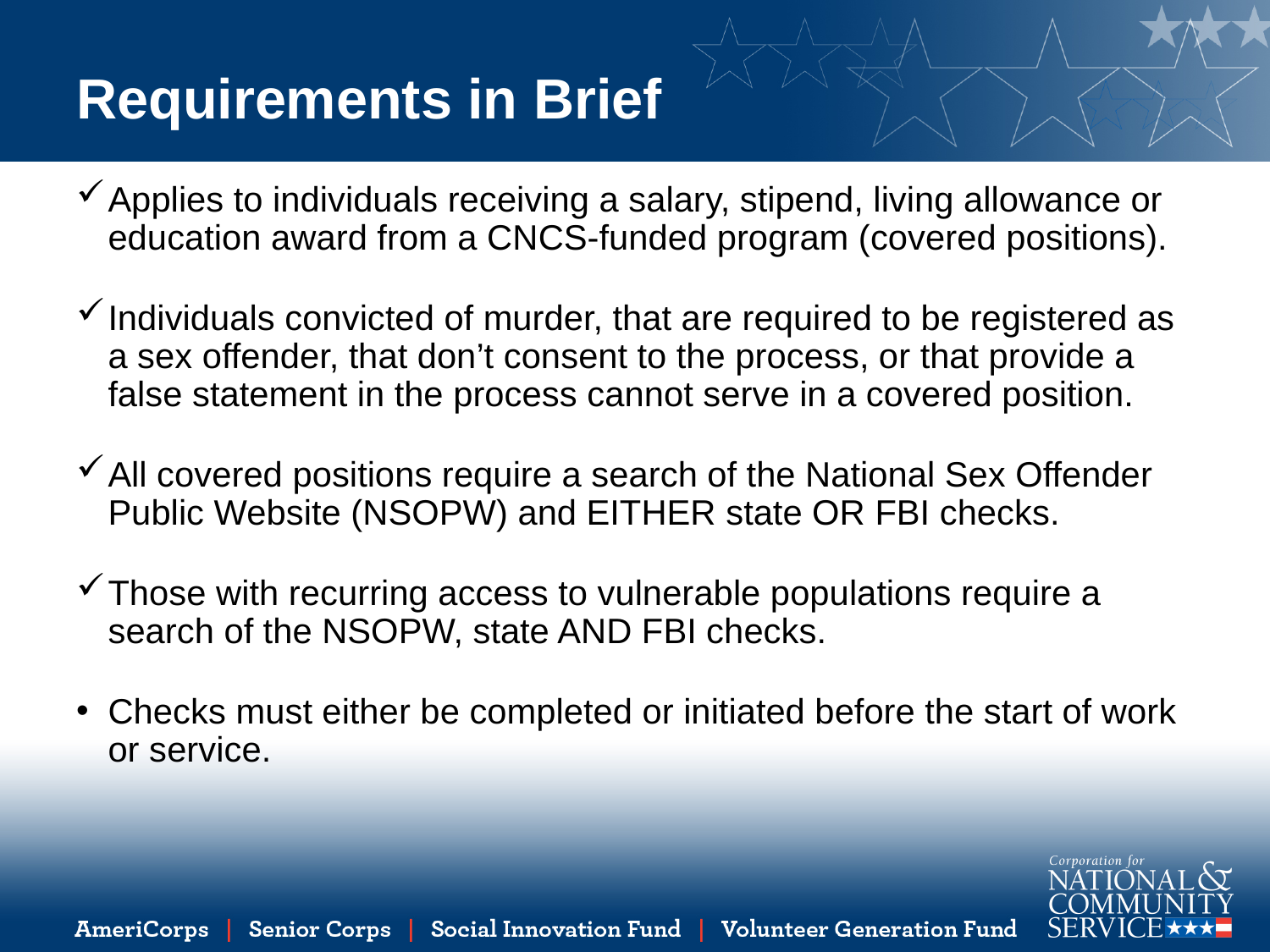

# Requirements in Brief
Applies to individuals receiving a salary, stipend, living allowance or education award from a CNCS-funded program (covered positions).
Individuals convicted of murder, that are required to be registered as a sex offender, that don’t consent to the process, or that provide a false statement in the process cannot serve in a covered position.
All covered positions require a search of the National Sex Offender Public Website (NSOPW) and EITHER state OR FBI checks.
Those with recurring access to vulnerable populations require a search of the NSOPW, state AND FBI checks.
Checks must either be completed or initiated before the start of work or service.